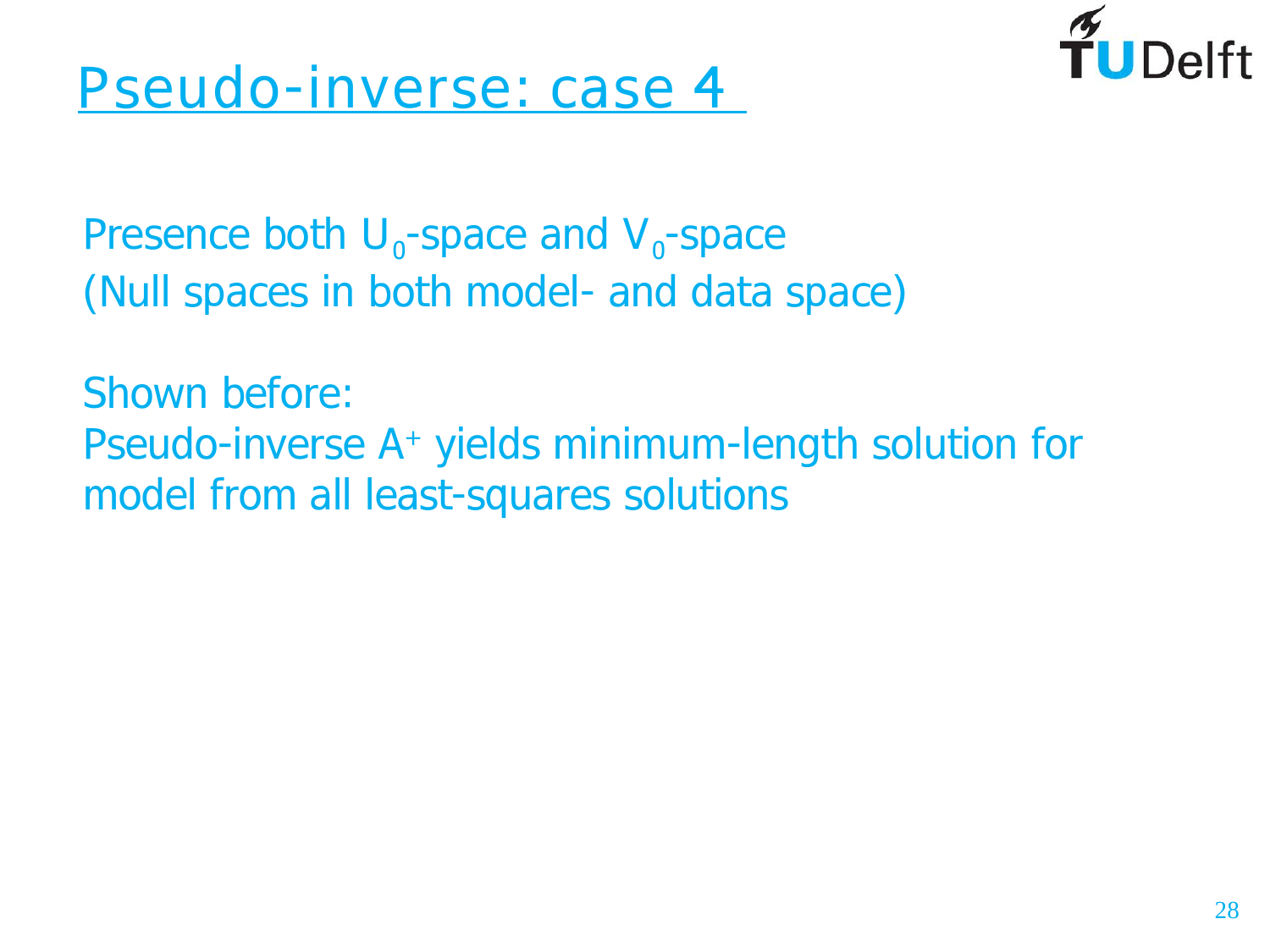

# Pseudo-inverse: case 4
Presence both U0-space and V0-space
(Null spaces in both model- and data space)

Shown before:
Pseudo-inverse A+ yields minimum-length solution for
model from all least-squares solutions
28